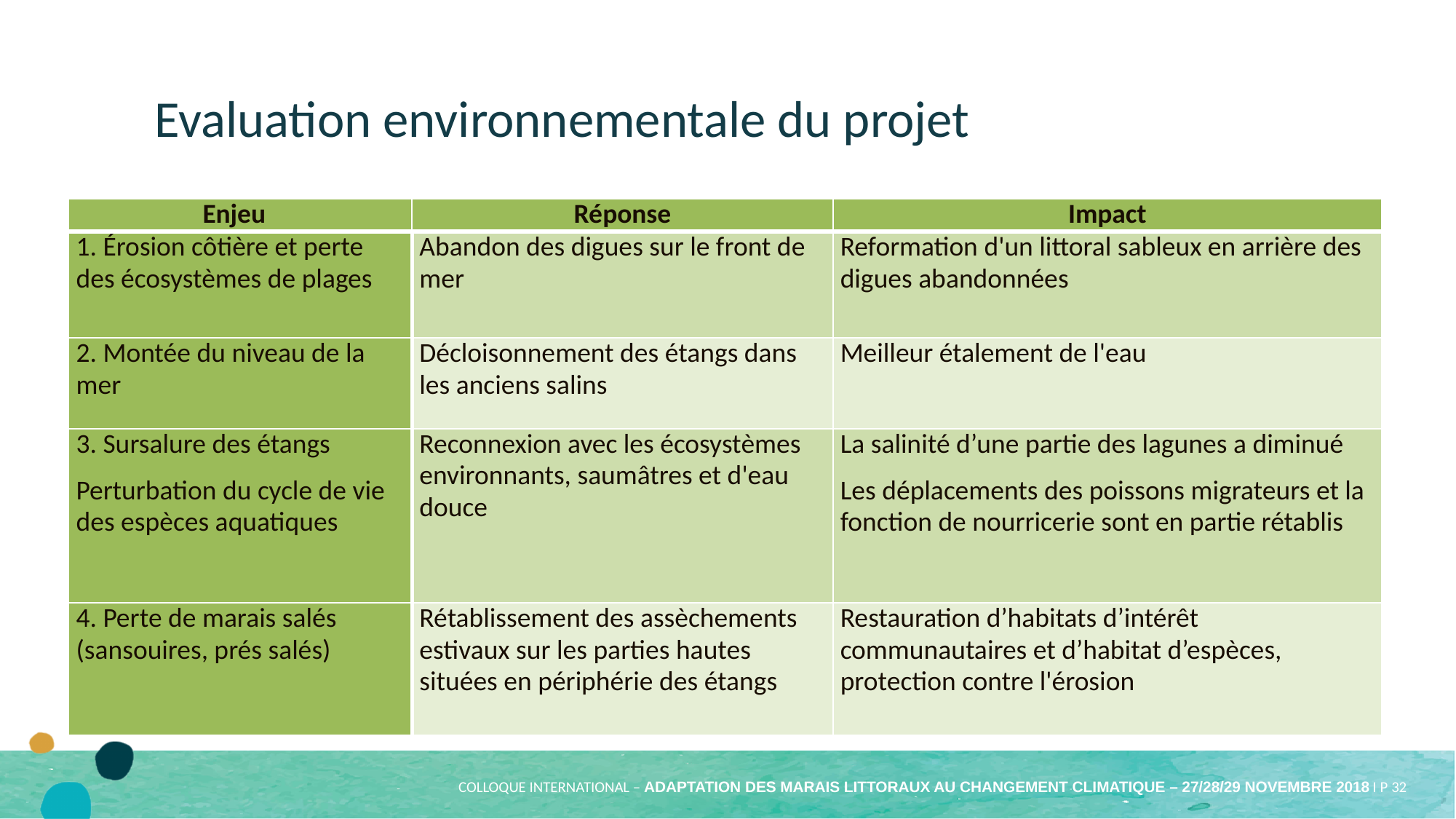

# Evaluation environnementale du projet

| Enjeu | Réponse | Impact |
| --- | --- | --- |
| 1. Érosion côtière et perte des écosystèmes de plages | Abandon des digues sur le front de mer | Reformation d'un littoral sableux en arrière des digues abandonnées |
| 2. Montée du niveau de la mer | Décloisonnement des étangs dans les anciens salins | Meilleur étalement de l'eau |
| 3. Sursalure des étangs Perturbation du cycle de vie des espèces aquatiques | Reconnexion avec les écosystèmes environnants, saumâtres et d'eau douce | La salinité d’une partie des lagunes a diminué Les déplacements des poissons migrateurs et la fonction de nourricerie sont en partie rétablis |
| 4. Perte de marais salés (sansouires, prés salés) | Rétablissement des assèchements estivaux sur les parties hautes situées en périphérie des étangs | Restauration d’habitats d’intérêt communautaires et d’habitat d’espèces, protection contre l'érosion |